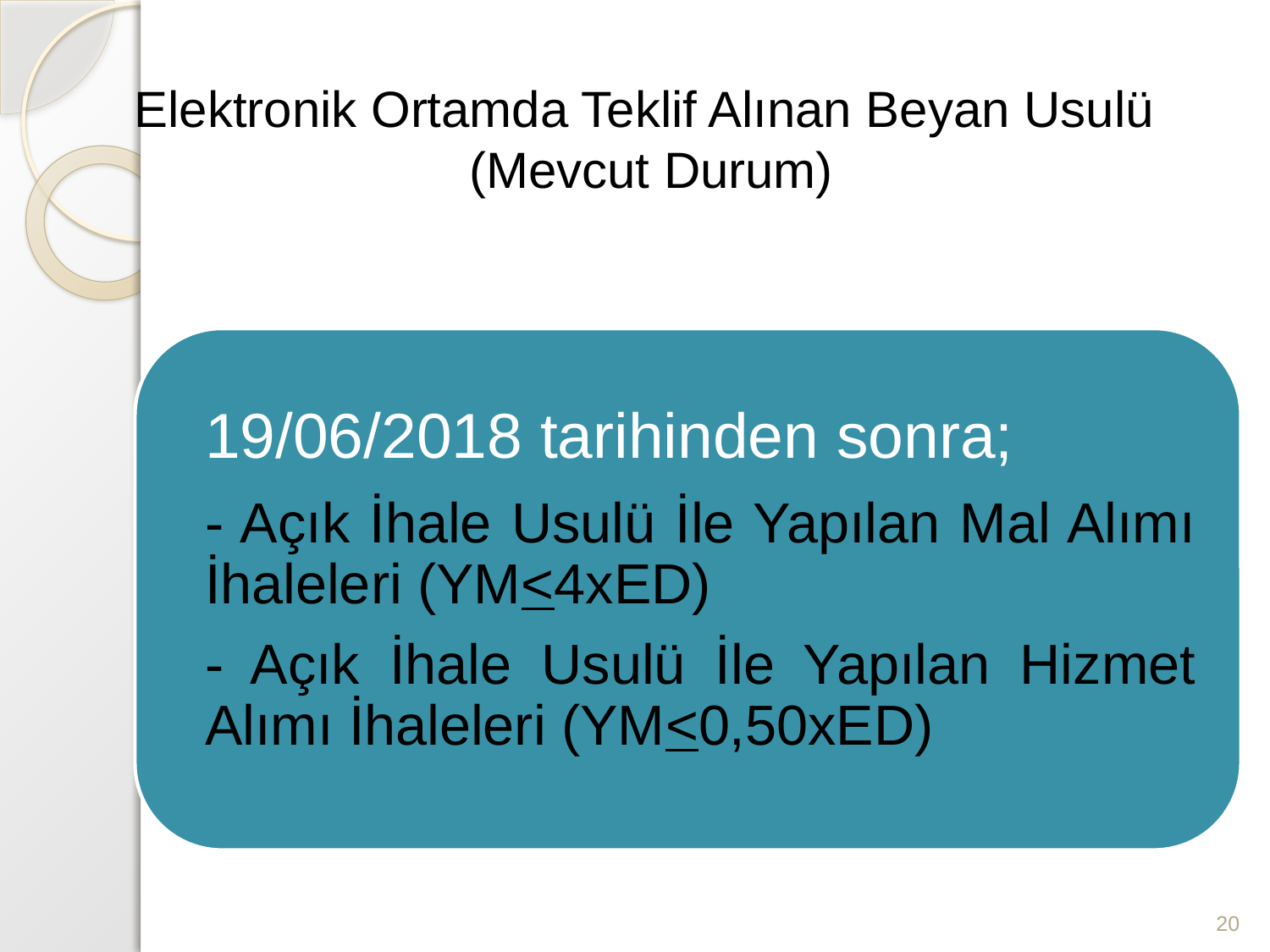

# Elektronik Ortamda Teklif Alınan Beyan Usulü (Mevcut Durum)

19/06/2018 tarihinden sonra;
- Açık İhale Usulü İle Yapılan Mal Alımı İhaleleri (YM<4xED)
- Açık İhale Usulü İle Yapılan Hizmet Alımı İhaleleri (YM<0,50xED)

20